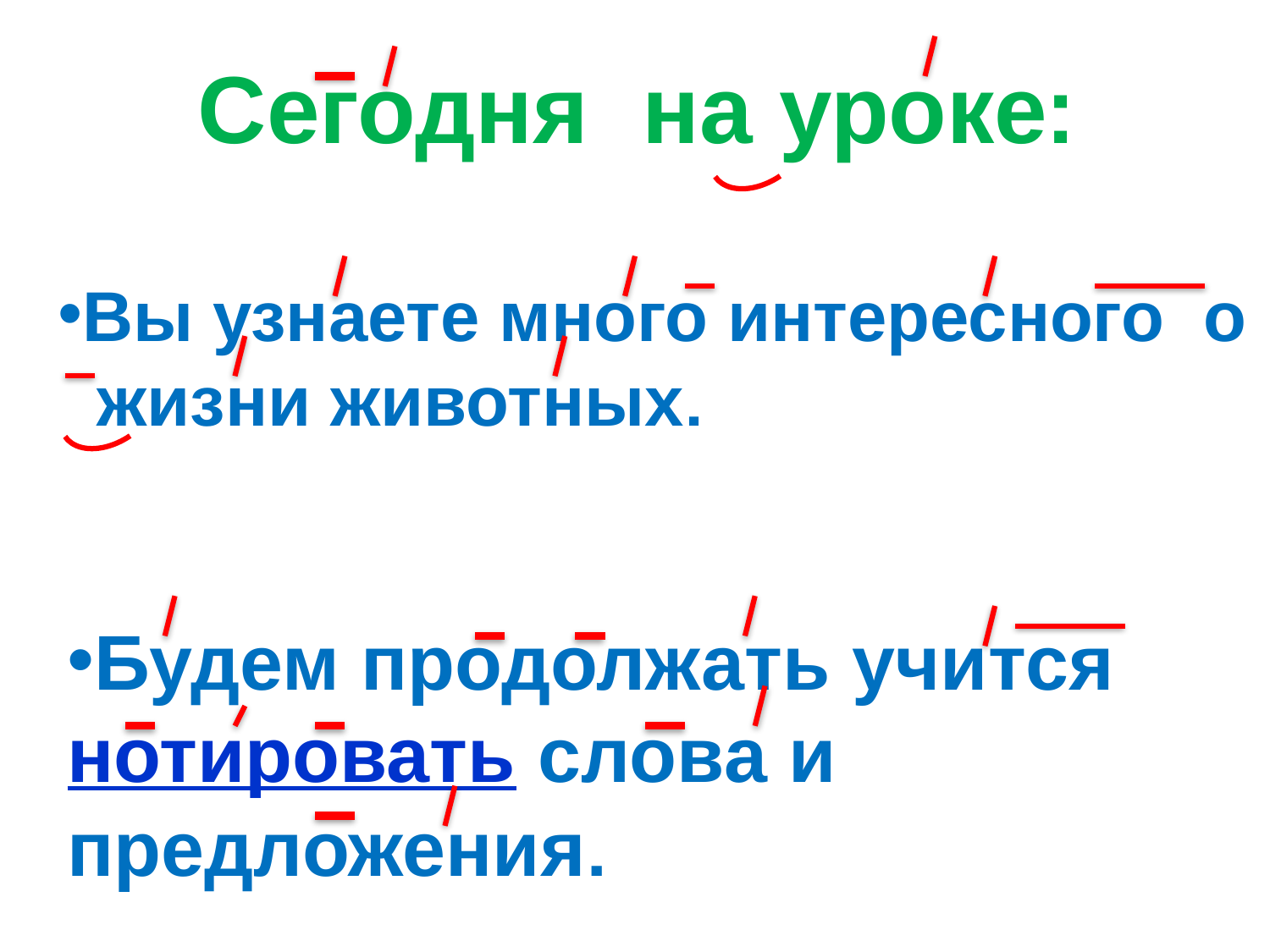

Сегодня  на уроке:

Вы узнаете много интересного  о   жизни животных.

Будем продолжать учится нотировать слова и предложения.